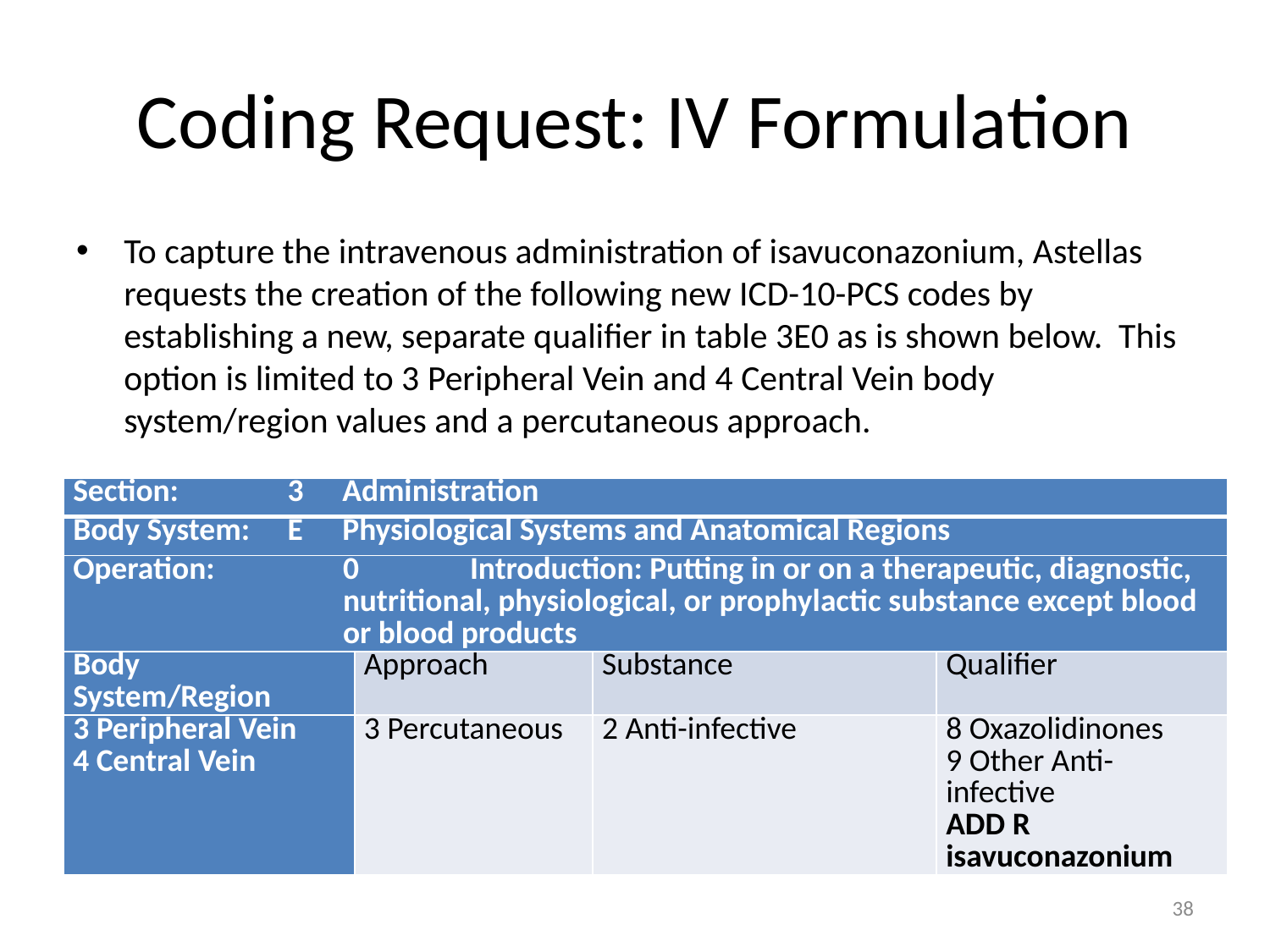

# Coding Request: IV Formulation
To capture the intravenous administration of isavuconazonium, Astellas requests the creation of the following new ICD-10-PCS codes by establishing a new, separate qualifier in table 3E0 as is shown below.  This option is limited to 3 Peripheral Vein and 4 Central Vein body system/region values and a percutaneous approach.

| Section: 3 Administration |  |  |  |
| --- | --- | --- | --- |
| Body System: E Physiological Systems and Anatomical Regions |  |  |  |
| Operation: 0 Introduction: Putting in or on a therapeutic, diagnostic, nutritional, physiological, or prophylactic substance except blood or blood products |  |  |  |
| Body System/Region | Approach | Substance | Qualifier |
| 3 Peripheral Vein 4 Central Vein | 3 Percutaneous | 2 Anti-infective | 8 Oxazolidinones 9 Other Anti-infective ADD R isavuconazonium |
38